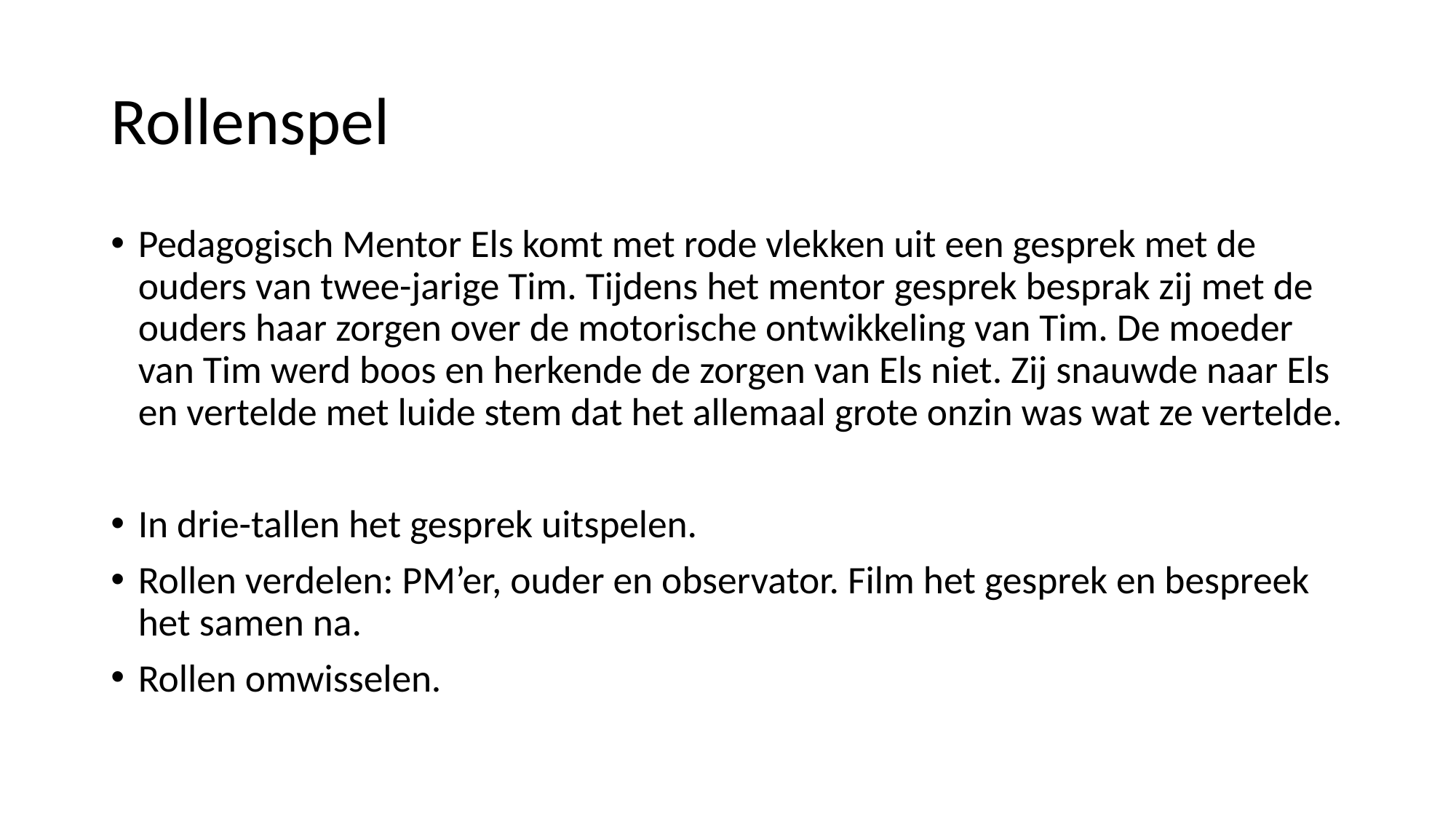

# Rollenspel
Pedagogisch Mentor Els komt met rode vlekken uit een gesprek met de ouders van twee-jarige Tim. Tijdens het mentor gesprek besprak zij met de ouders haar zorgen over de motorische ontwikkeling van Tim. De moeder van Tim werd boos en herkende de zorgen van Els niet. Zij snauwde naar Els en vertelde met luide stem dat het allemaal grote onzin was wat ze vertelde.

In drie-tallen het gesprek uitspelen.
Rollen verdelen: PM’er, ouder en observator. Film het gesprek en bespreek het samen na.
Rollen omwisselen.